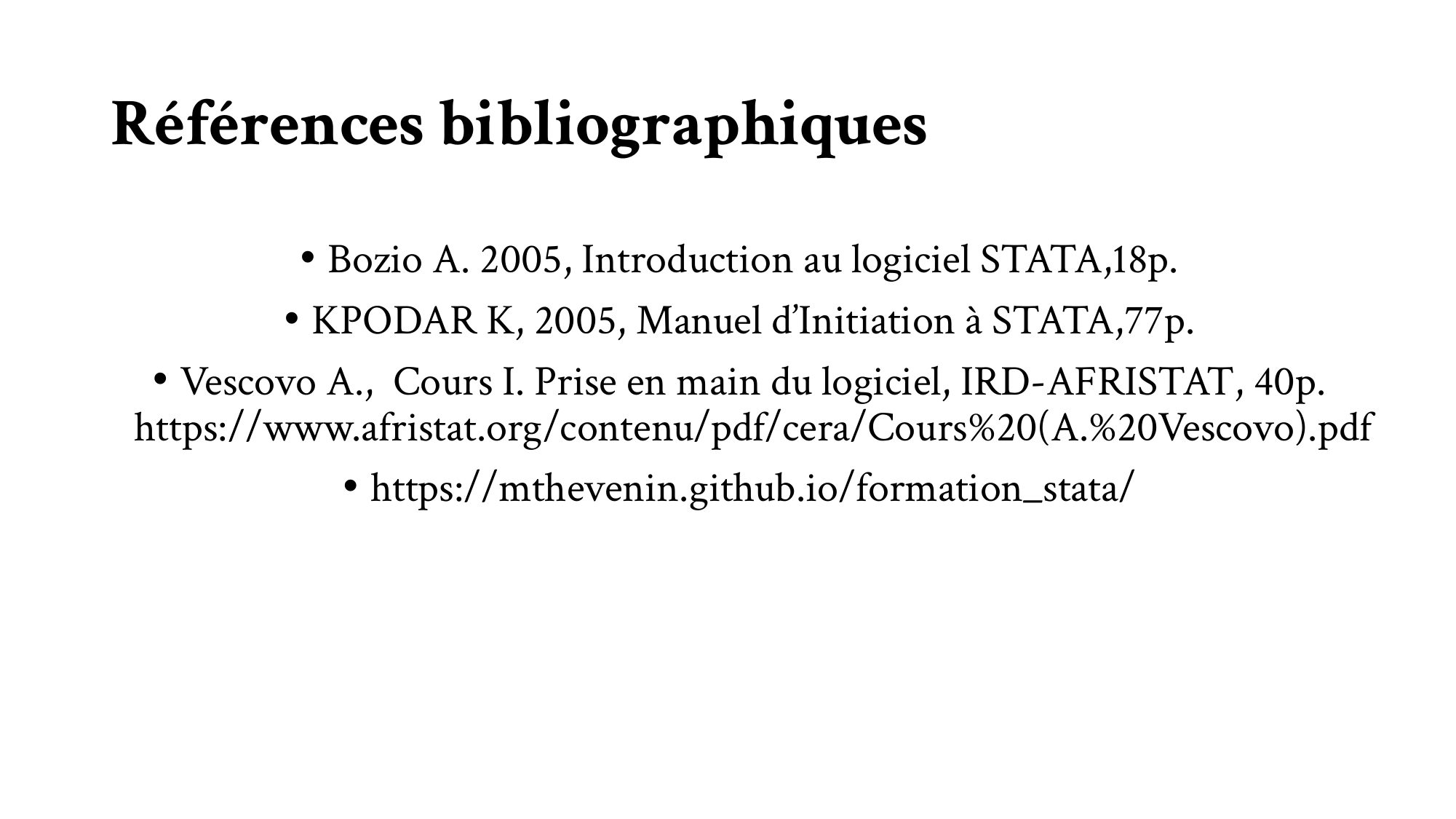

# Références bibliographiques
Bozio A. 2005, Introduction au logiciel STATA,18p.
KPODAR K, 2005, Manuel d’Initiation à STATA,77p.
Vescovo A.,  Cours I. Prise en main du logiciel, IRD-AFRISTAT, 40p. https://www.afristat.org/contenu/pdf/cera/Cours%20(A.%20Vescovo).pdf
https://mthevenin.github.io/formation_stata/